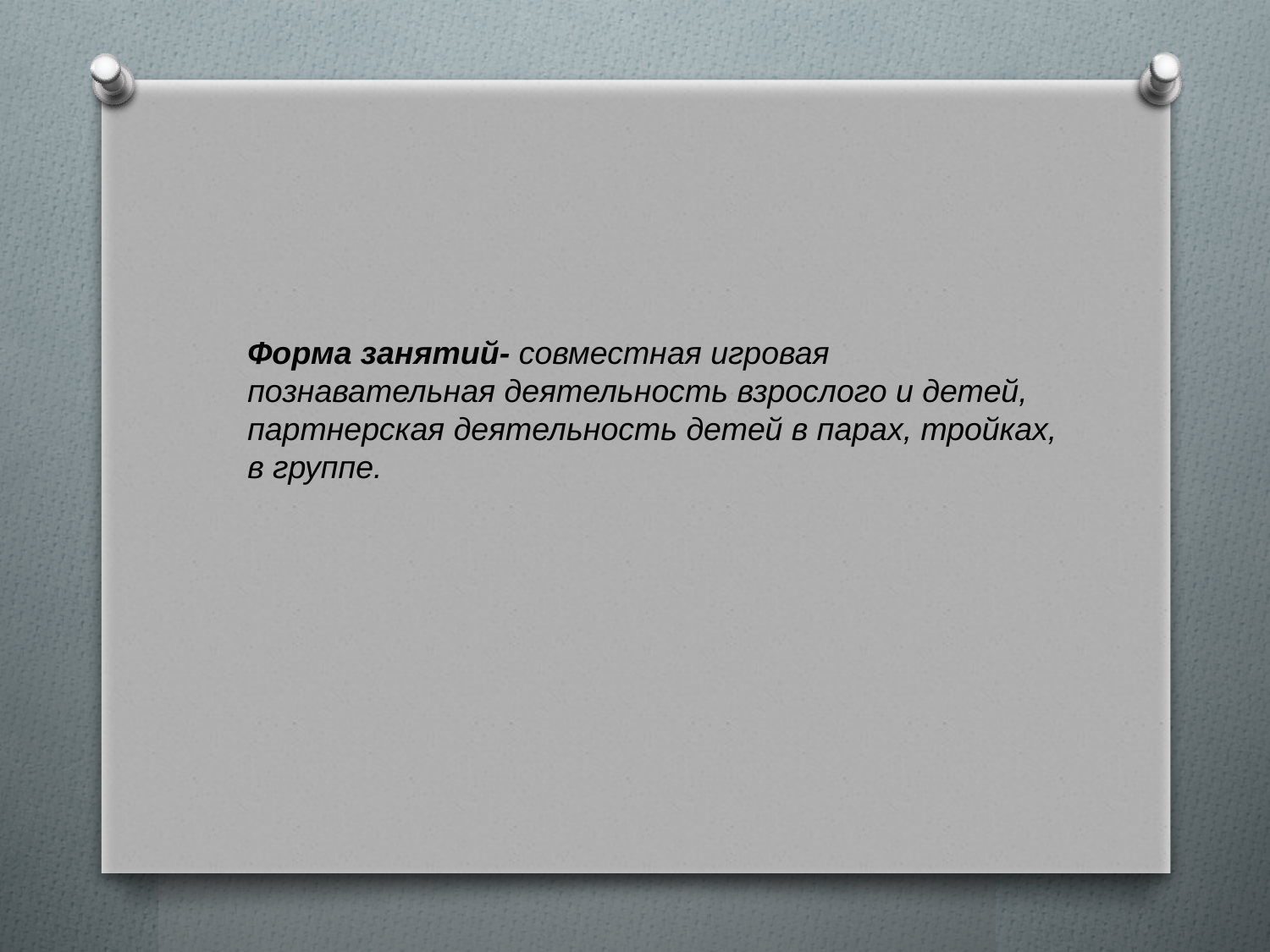

Форма занятий- совместная игровая познавательная деятельность взрослого и детей, партнерская деятельность детей в парах, тройках, в группе.